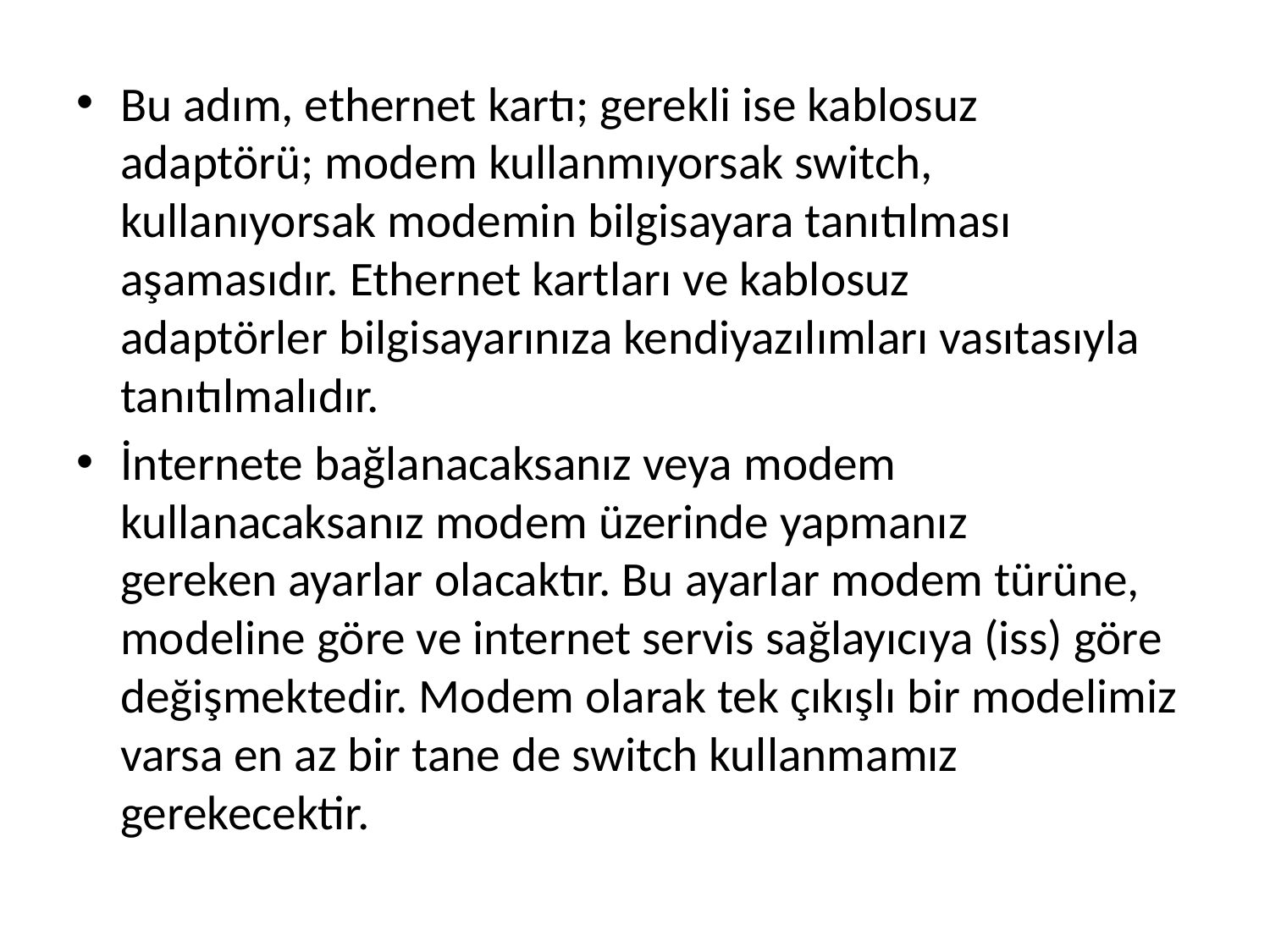

Bu adım, ethernet kartı; gerekli ise kablosuz adaptörü; modem kullanmıyorsak switch, kullanıyorsak modemin bilgisayara tanıtılması aşamasıdır. Ethernet kartları ve kablosuz adaptörler bilgisayarınıza kendiyazılımları vasıtasıyla tanıtılmalıdır.
İnternete bağlanacaksanız veya modem kullanacaksanız modem üzerinde yapmanız gereken ayarlar olacaktır. Bu ayarlar modem türüne, modeline göre ve internet servis sağlayıcıya (iss) göre değişmektedir. Modem olarak tek çıkışlı bir modelimiz varsa en az bir tane de switch kullanmamız gerekecektir.